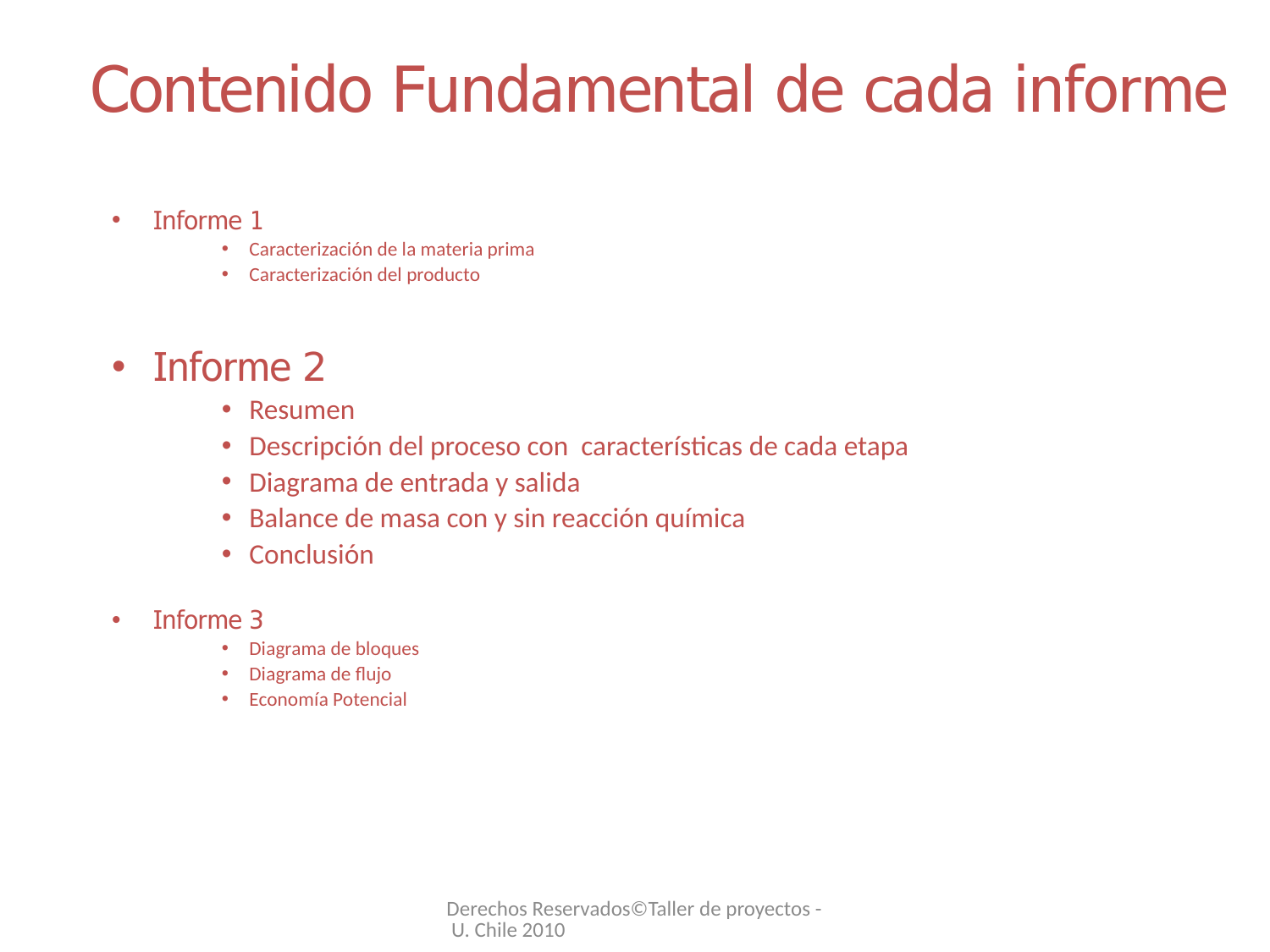

Contenido Fundamental de cada informe

Informe 1
Caracterización de la materia prima
Caracterización del producto

Informe 2
Resumen
Descripción del proceso con  características de cada etapa
Diagrama de entrada y salida
Balance de masa con y sin reacción química
Conclusión

Informe 3
Diagrama de bloques
Diagrama de flujo
Economía Potencial

Derechos Reservados©Taller de proyectos - U. Chile 2010